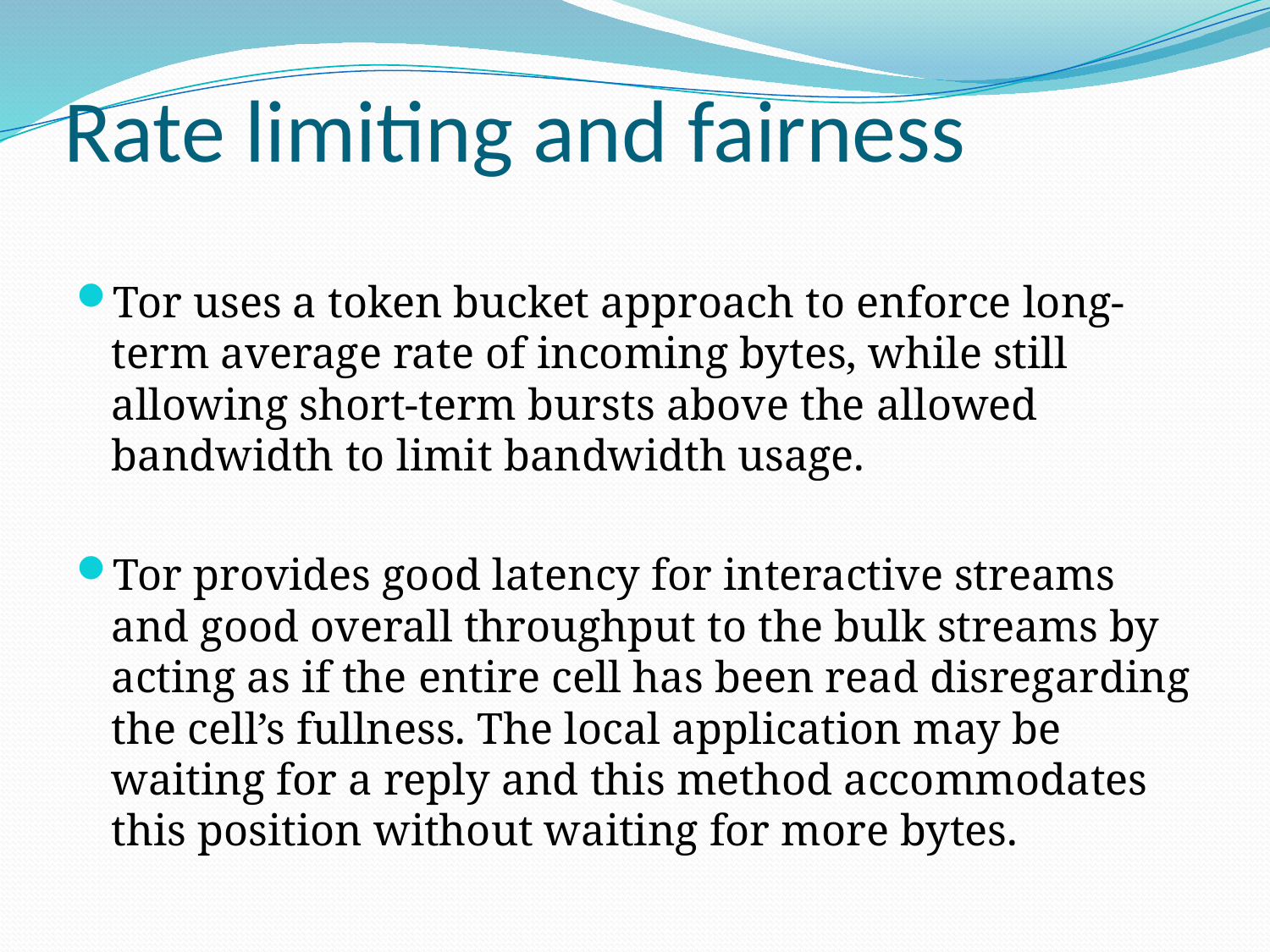

# Rate limiting and fairness
Tor uses a token bucket approach to enforce long-term average rate of incoming bytes, while still allowing short-term bursts above the allowed bandwidth to limit bandwidth usage.

Tor provides good latency for interactive streams and good overall throughput to the bulk streams by acting as if the entire cell has been read disregarding the cell’s fullness. The local application may be waiting for a reply and this method accommodates this position without waiting for more bytes.